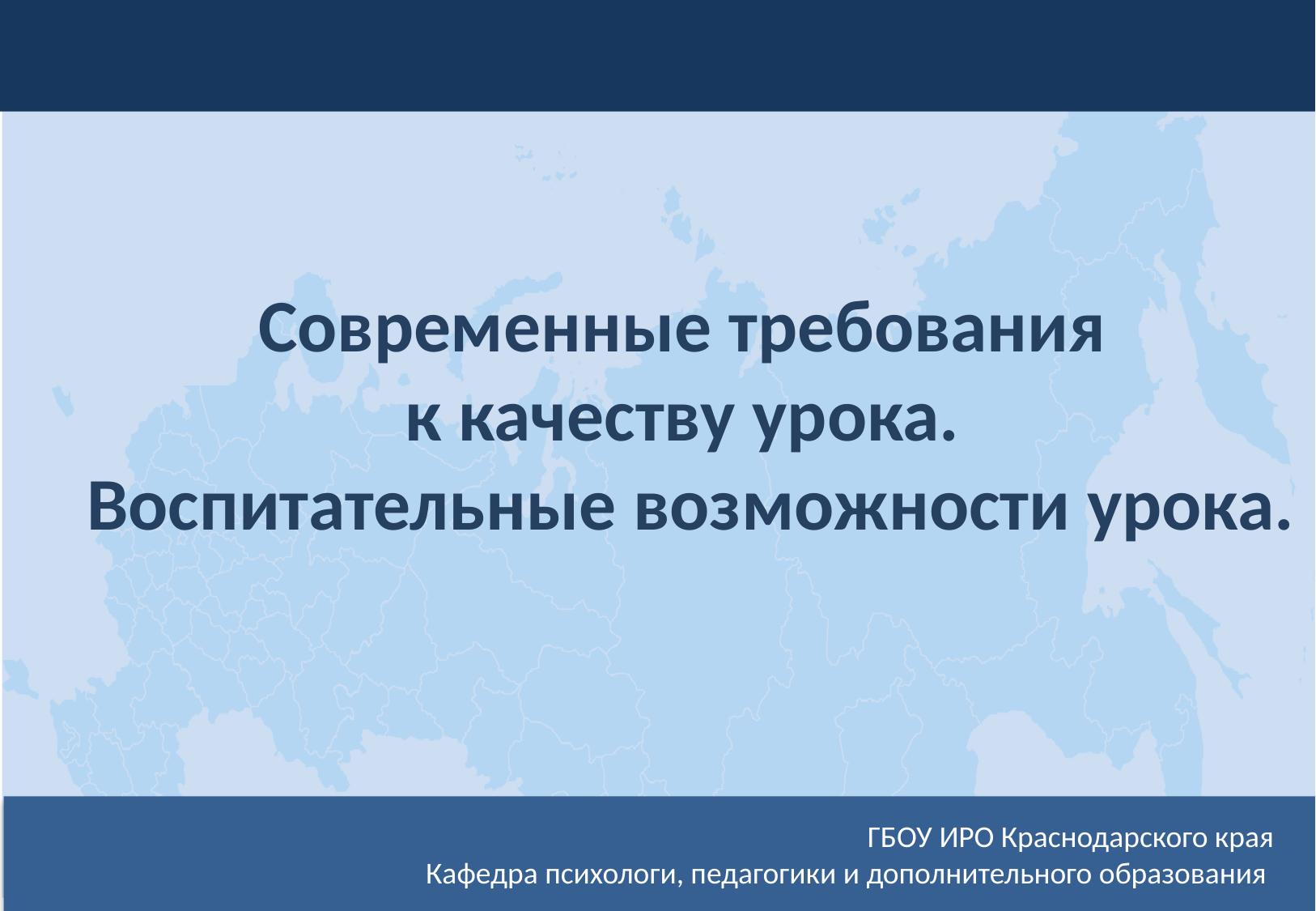

Организация  проведения
федерального этапа Конкурса
ЦЕНТР РЕАЛИЗАЦИИ
ГОСУДАРСТВЕННОЙ ОБРАЗОВАТЕЛЬНОЙ
ПОЛИТИКИ  И ИНФОРМАЦИОННЫХ
ТЕХНОЛОГИЙ

Современные требования
к качеству урока.
Воспитательные возможности урока.
ГБОУ ИРО Краснодарского края
Кафедра психологи, педагогики и дополнительного образования